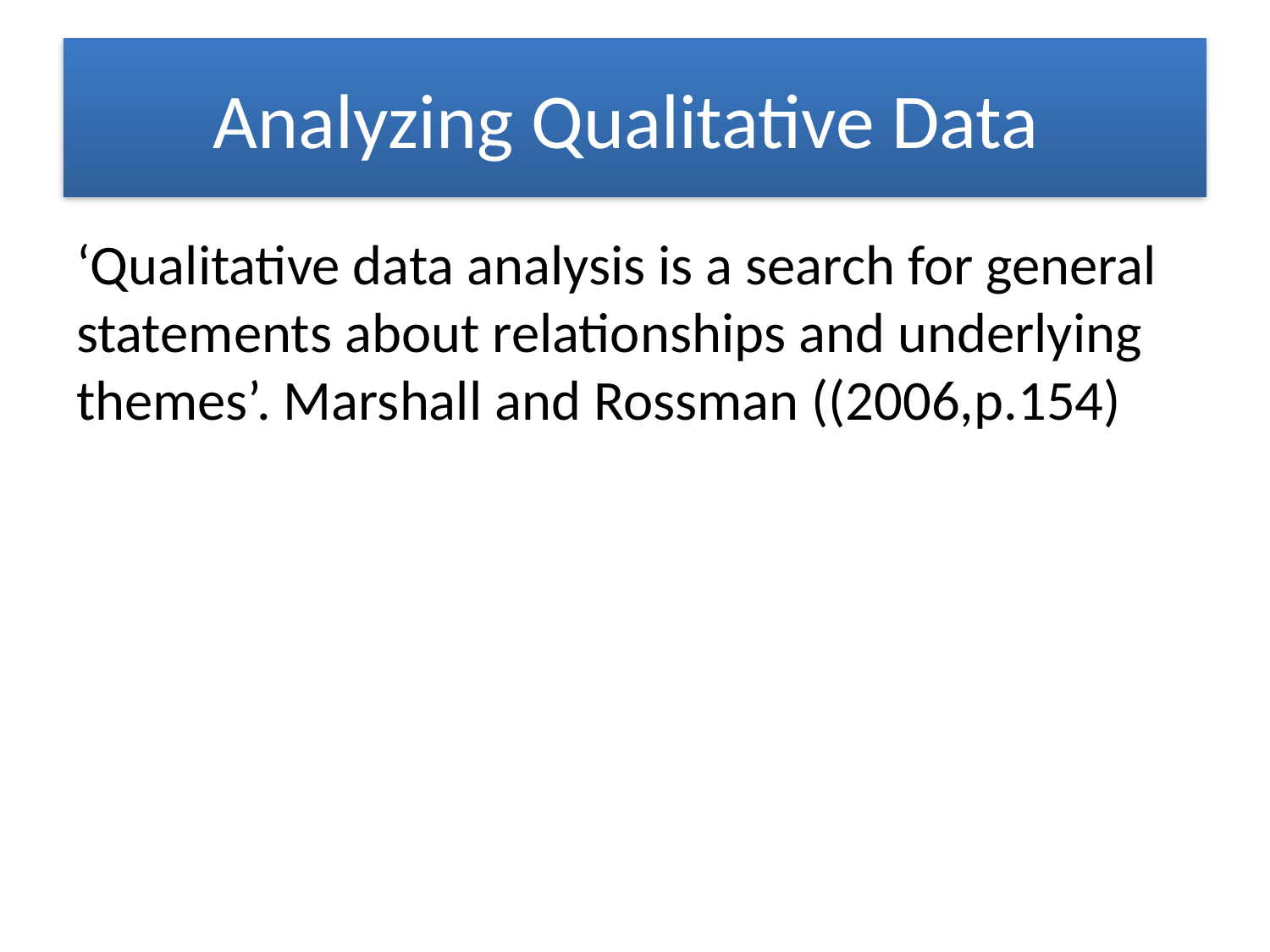

# Analyzing Qualitative Data
‘Qualitative data analysis is a search for general statements about relationships and underlying themes’. Marshall and Rossman ((2006,p.154)